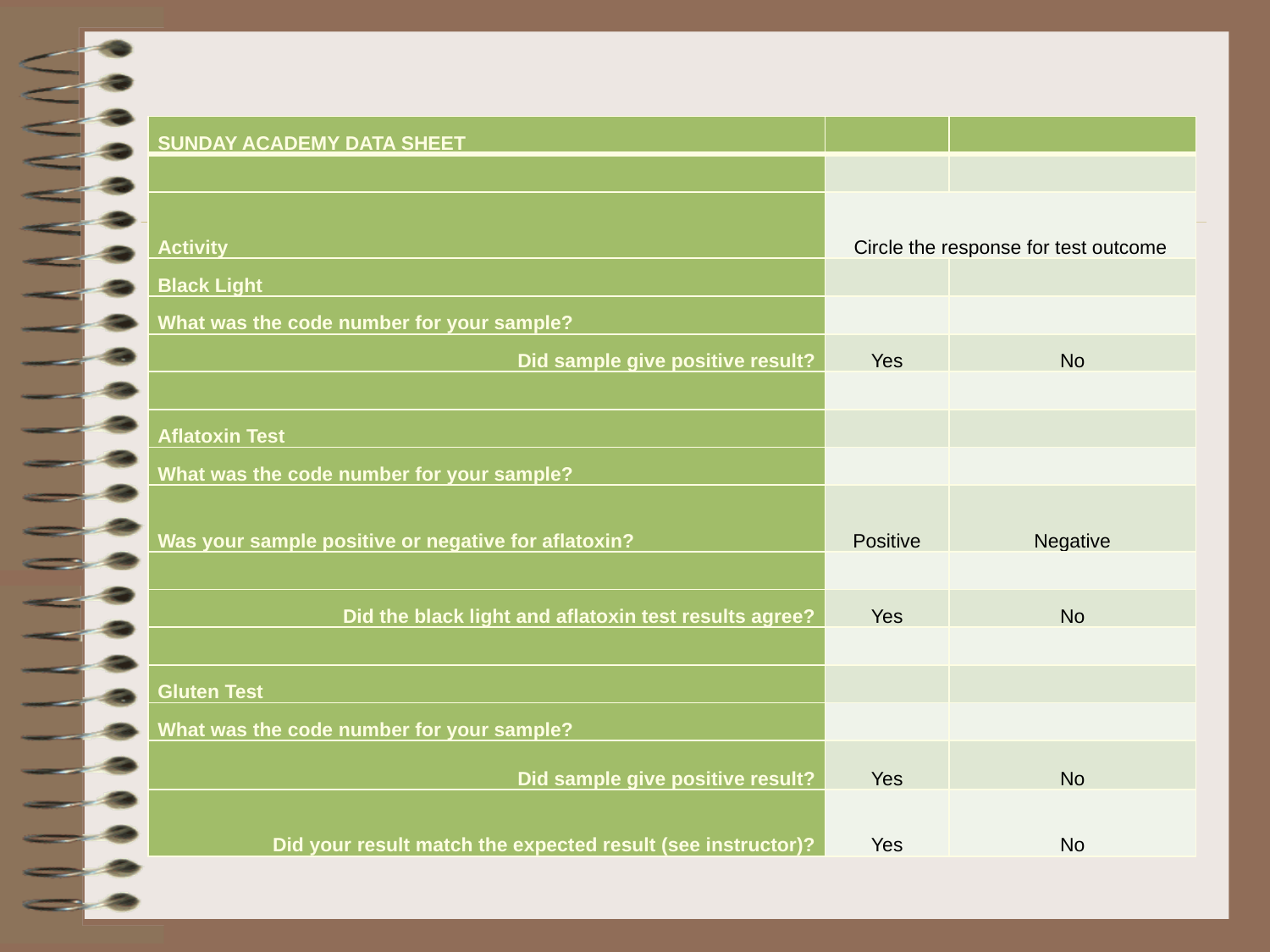

| SUNDAY ACADEMY DATA SHEET |  |  |
| --- | --- | --- |
|  |  |  |
| Activity | Circle the response for test outcome |  |
| Black Light |  |  |
| What was the code number for your sample? |  |  |
| Did sample give positive result? | Yes | No |
|  |  |  |
| Aflatoxin Test |  |  |
| What was the code number for your sample? |  |  |
| Was your sample positive or negative for aflatoxin? | Positive | Negative |
|  |  |  |
| Did the black light and aflatoxin test results agree? | Yes | No |
|  |  |  |
| Gluten Test |  |  |
| What was the code number for your sample? |  |  |
| Did sample give positive result? | Yes | No |
| Did your result match the expected result (see instructor)? | Yes | No |